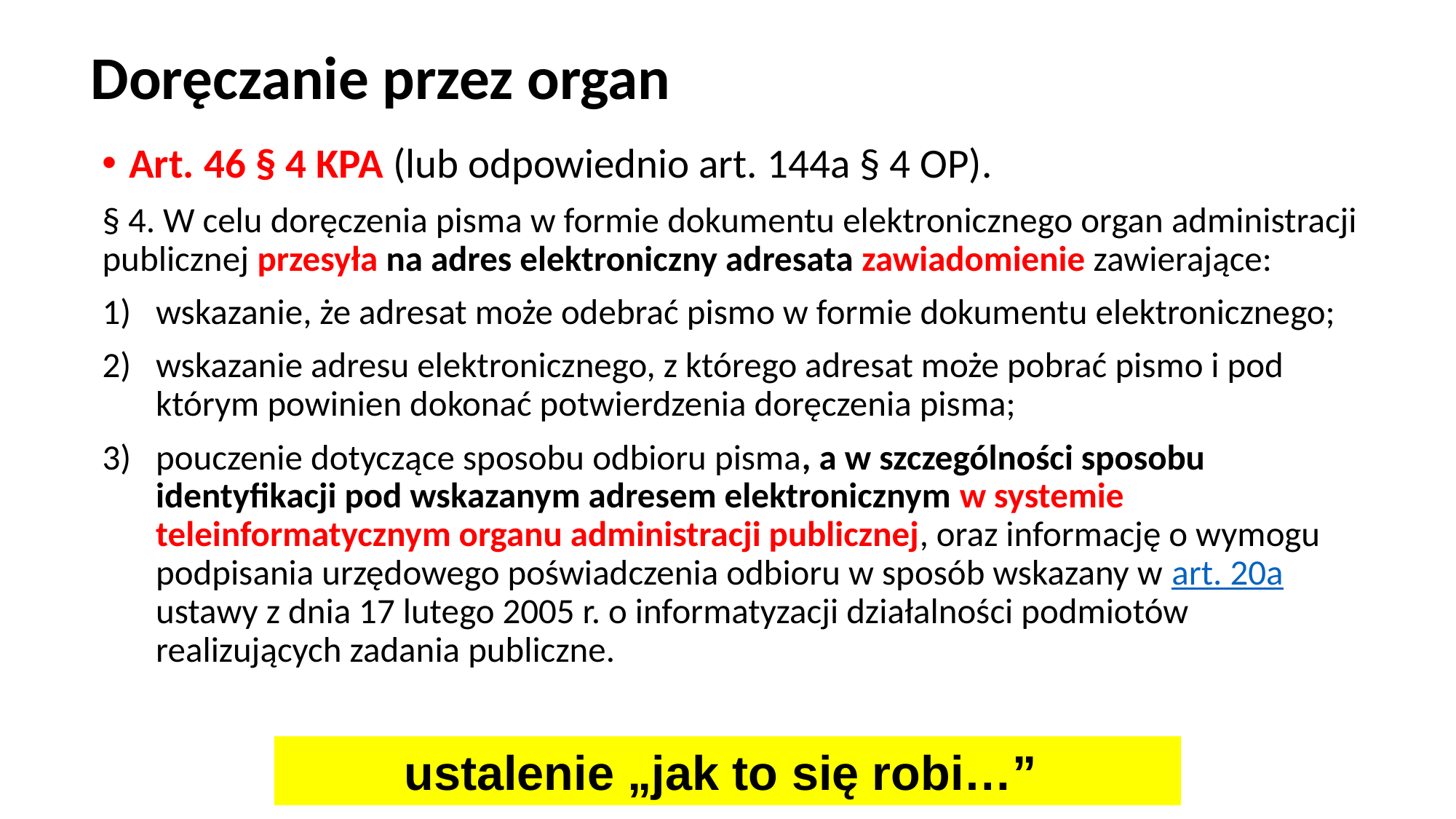

# Doręczanie przez organ
Art. 46 § 4 KPA (lub odpowiednio art. 144a § 4 OP).
§ 4. W celu doręczenia pisma w formie dokumentu elektronicznego organ administracji publicznej przesyła na adres elektroniczny adresata zawiadomienie zawierające:
wskazanie, że adresat może odebrać pismo w formie dokumentu elektronicznego;
wskazanie adresu elektronicznego, z którego adresat może pobrać pismo i pod którym powinien dokonać potwierdzenia doręczenia pisma;
pouczenie dotyczące sposobu odbioru pisma, a w szczególności sposobu identyfikacji pod wskazanym adresem elektronicznym w systemie teleinformatycznym organu administracji publicznej, oraz informację o wymogu podpisania urzędowego poświadczenia odbioru w sposób wskazany w art. 20a ustawy z dnia 17 lutego 2005 r. o informatyzacji działalności podmiotów realizujących zadania publiczne.

ustalenie „jak to się robi…”